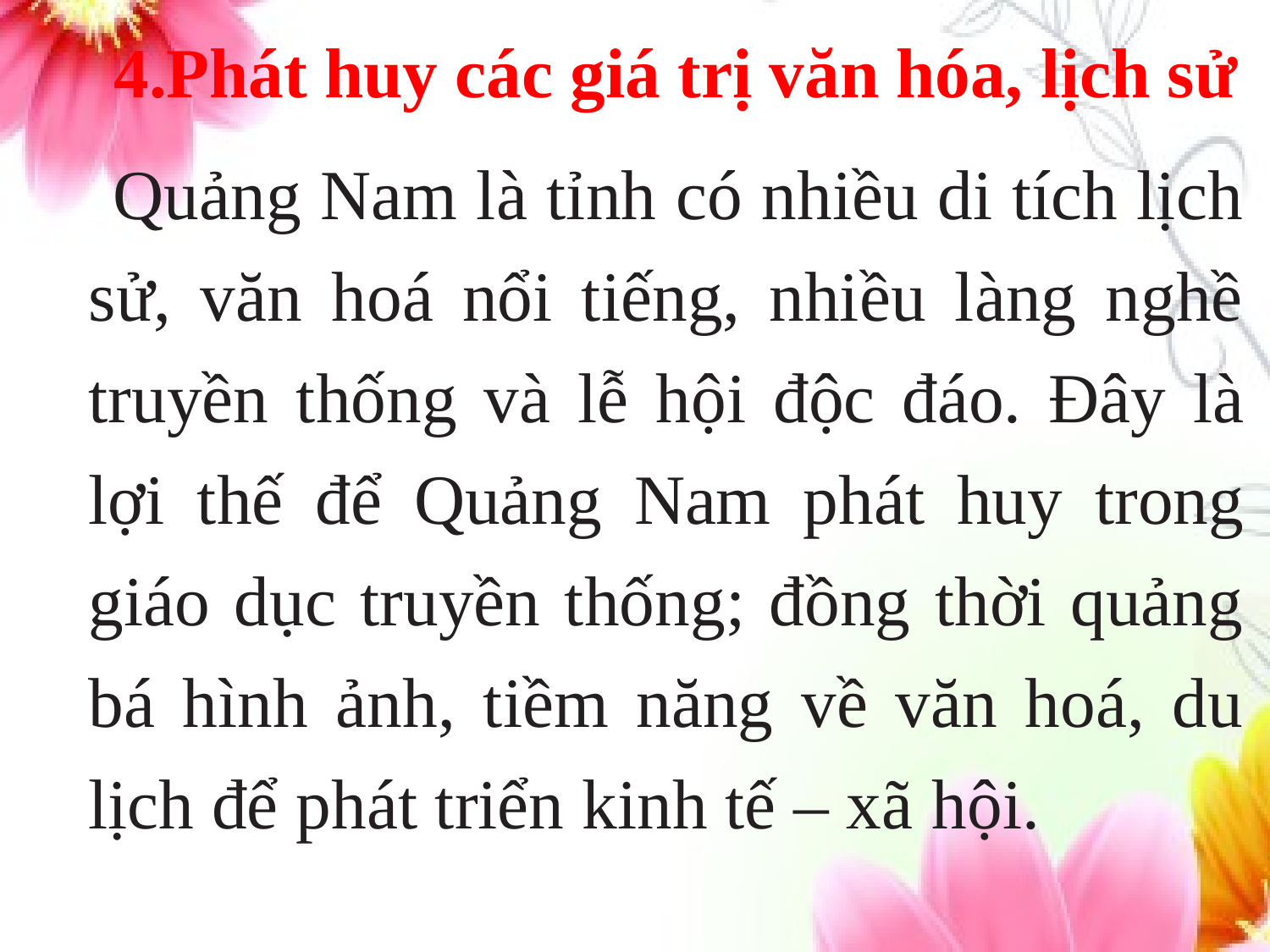

4.Phát huy các giá trị văn hóa, lịch sử
Quảng Nam là tỉnh có nhiều di tích lịch sử, văn hoá nổi tiếng, nhiều làng nghề truyền thống và lễ hội độc đáo. Đây là lợi thế để Quảng Nam phát huy trong giáo dục truyền thống; đồng thời quảng bá hình ảnh, tiềm năng về văn hoá, du lịch để phát triển kinh tế – xã hội.